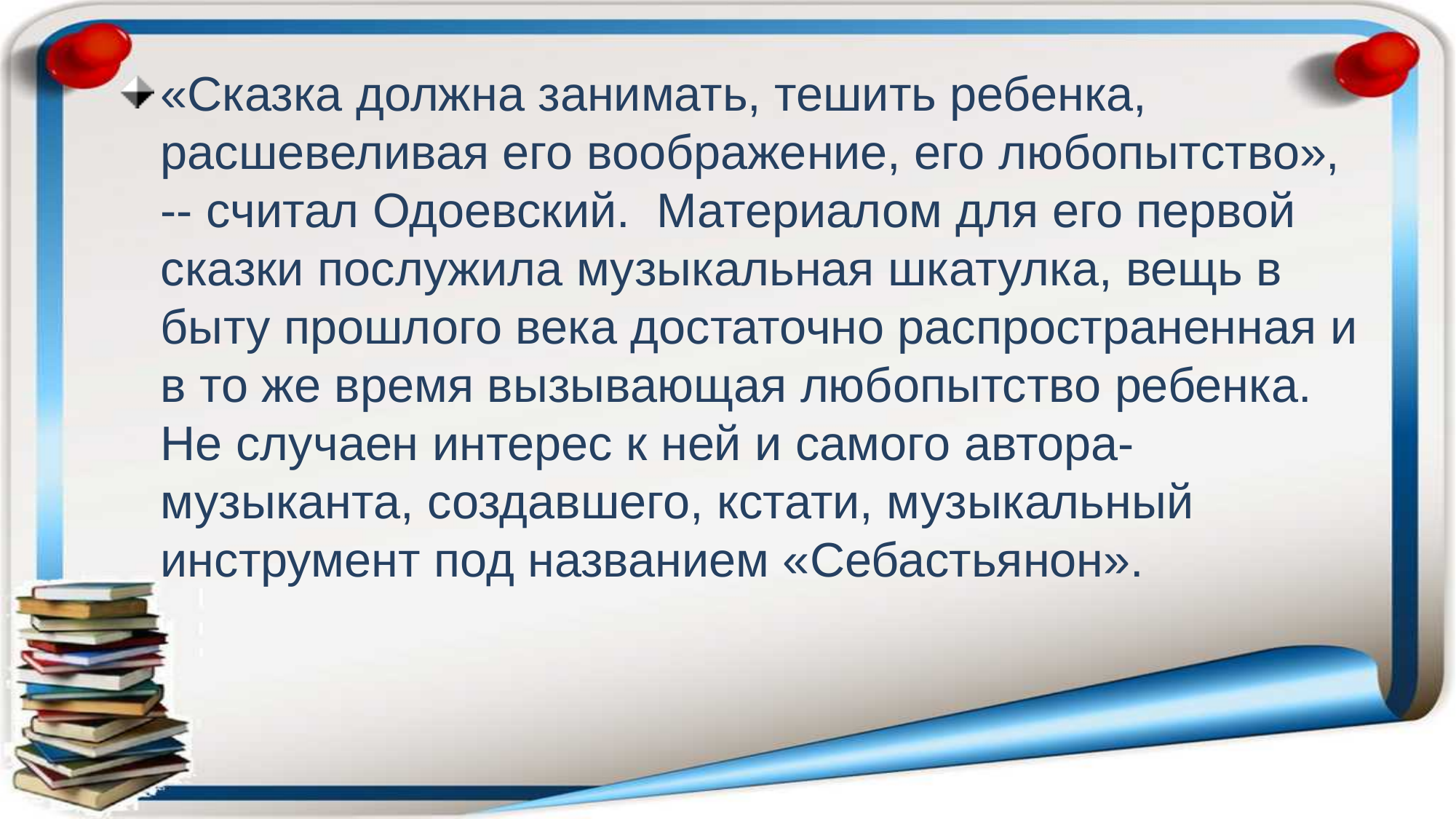

«Сказка должна занимать, тешить ребенка, расшевеливая его воображение, его любопытство», -- считал Одоевский.  Материалом для его первой сказки послужила музыкальная шкатулка, вещь в быту прошлого века достаточно распространенная и в то же время вызывающая любопытство ребенка. Не случаен интерес к ней и самого автора-музыканта, создавшего, кстати, музыкальный инструмент под названием «Себастьянон».